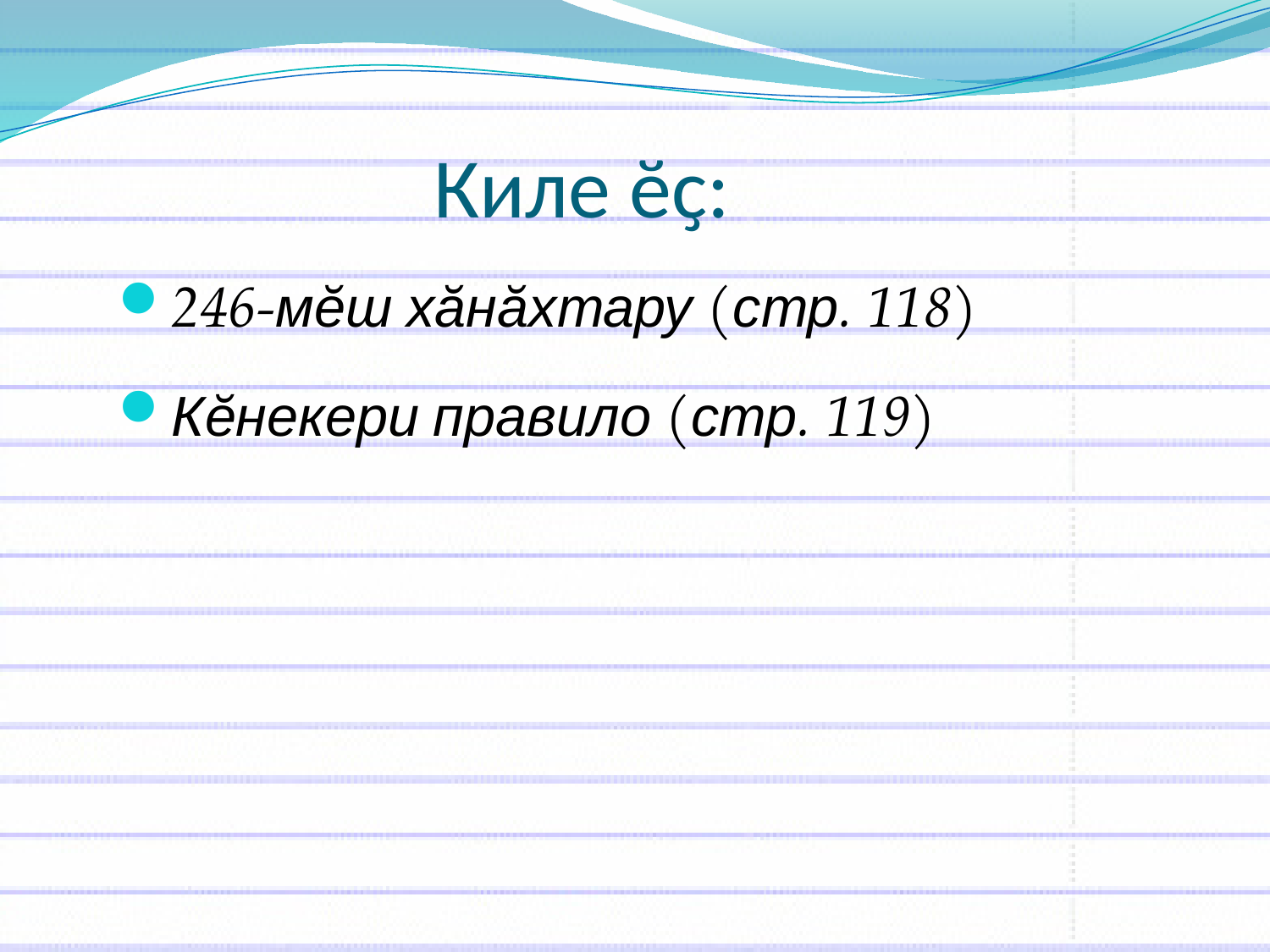

# Киле ӗҫ:
246-мӗш хӑнӑхтару (стр. 118)

Кӗнекери правило (стр. 119)